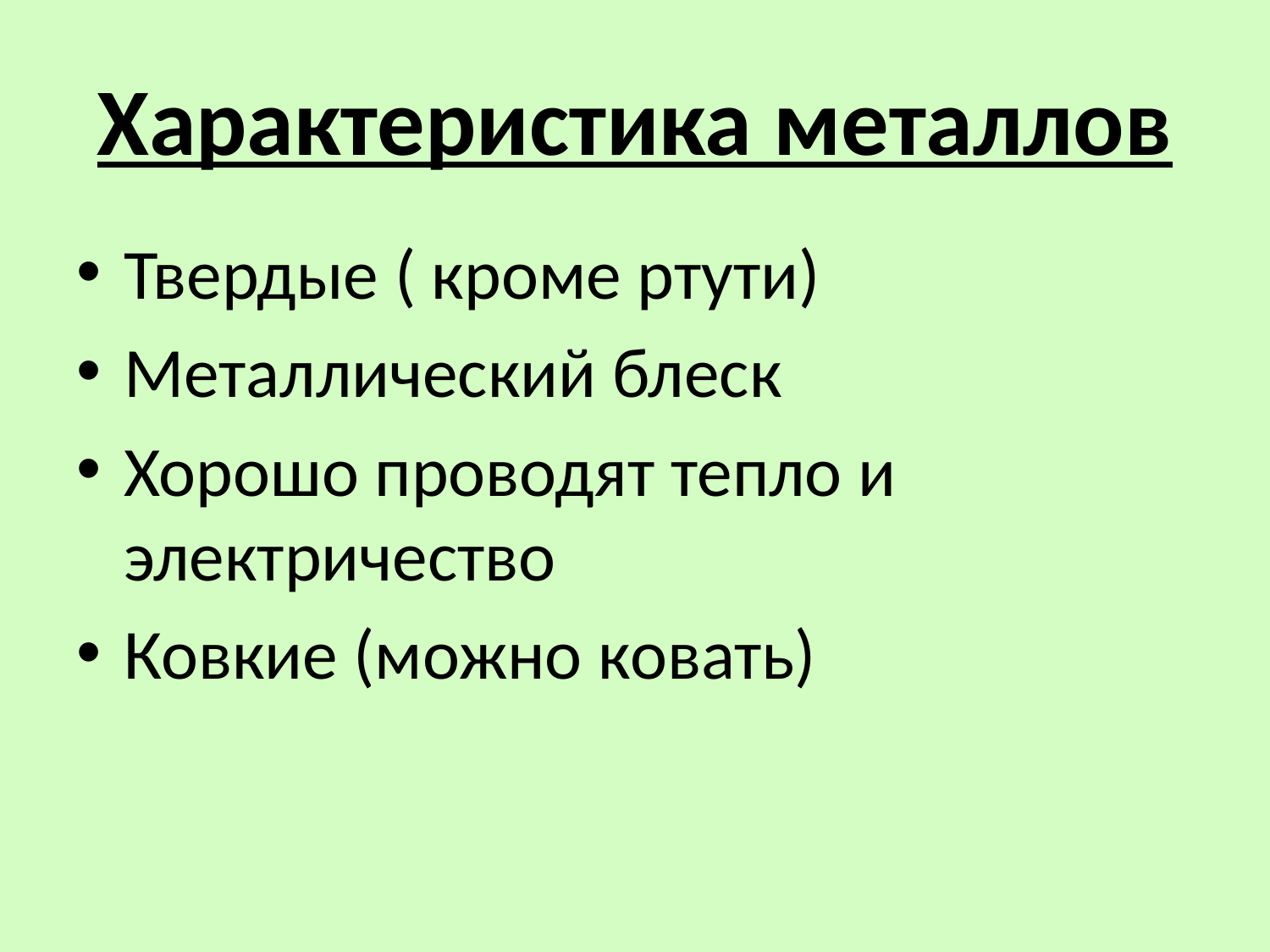

# Характеристика металлов
Твердые ( кроме ртути)
Металлический блеск
Хорошо проводят тепло и электричество
Ковкие (можно ковать)